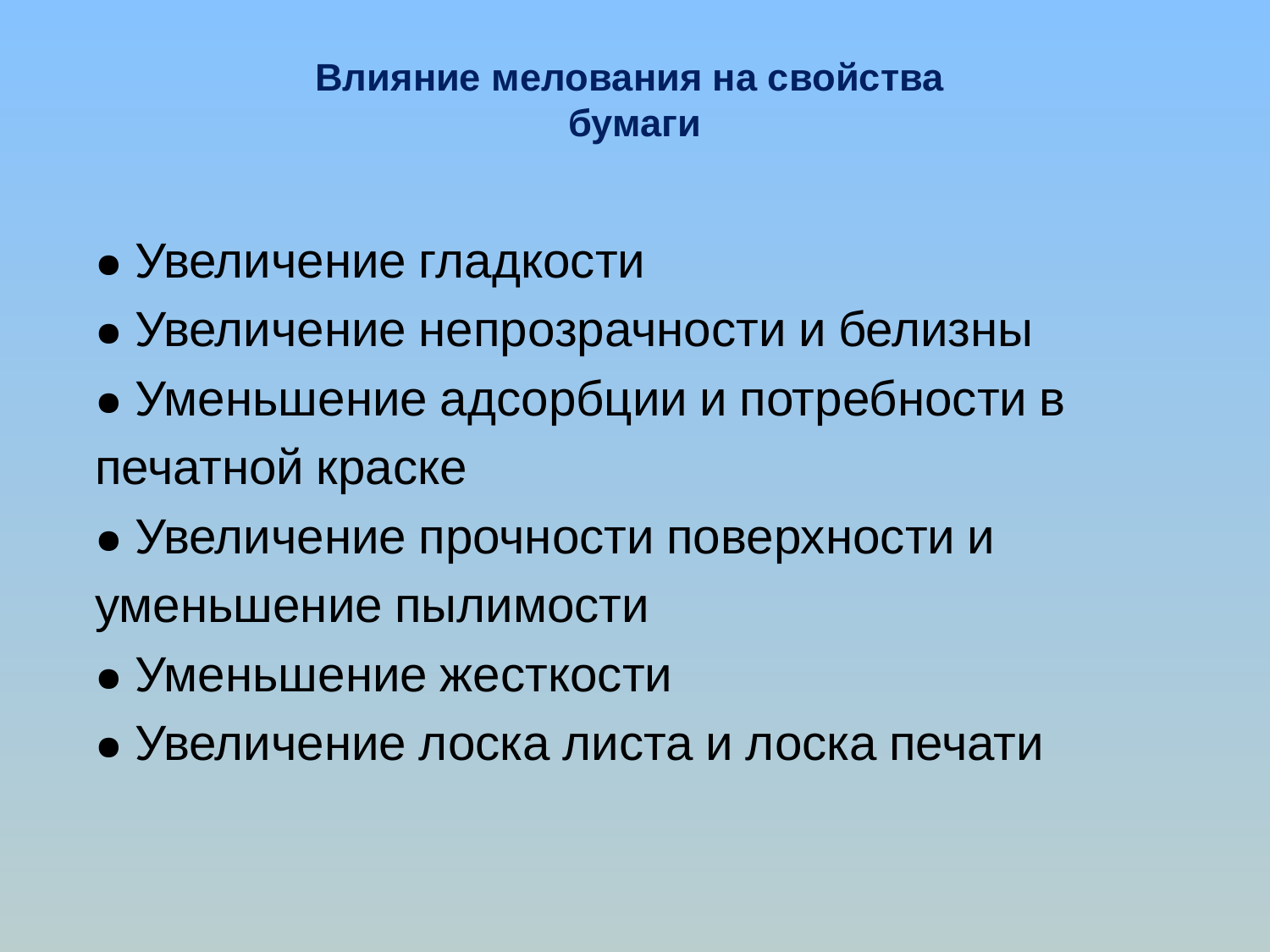

# Влияние мелования на свойства бумаги
• Увеличение гладкости
• Увеличение непрозрачности и белизны
• Уменьшение адсорбции и потребности в
печатной краске
• Увеличение прочности поверхности и
уменьшение пылимости
• Уменьшение жесткости
• Увеличение лоска листа и лоска печати